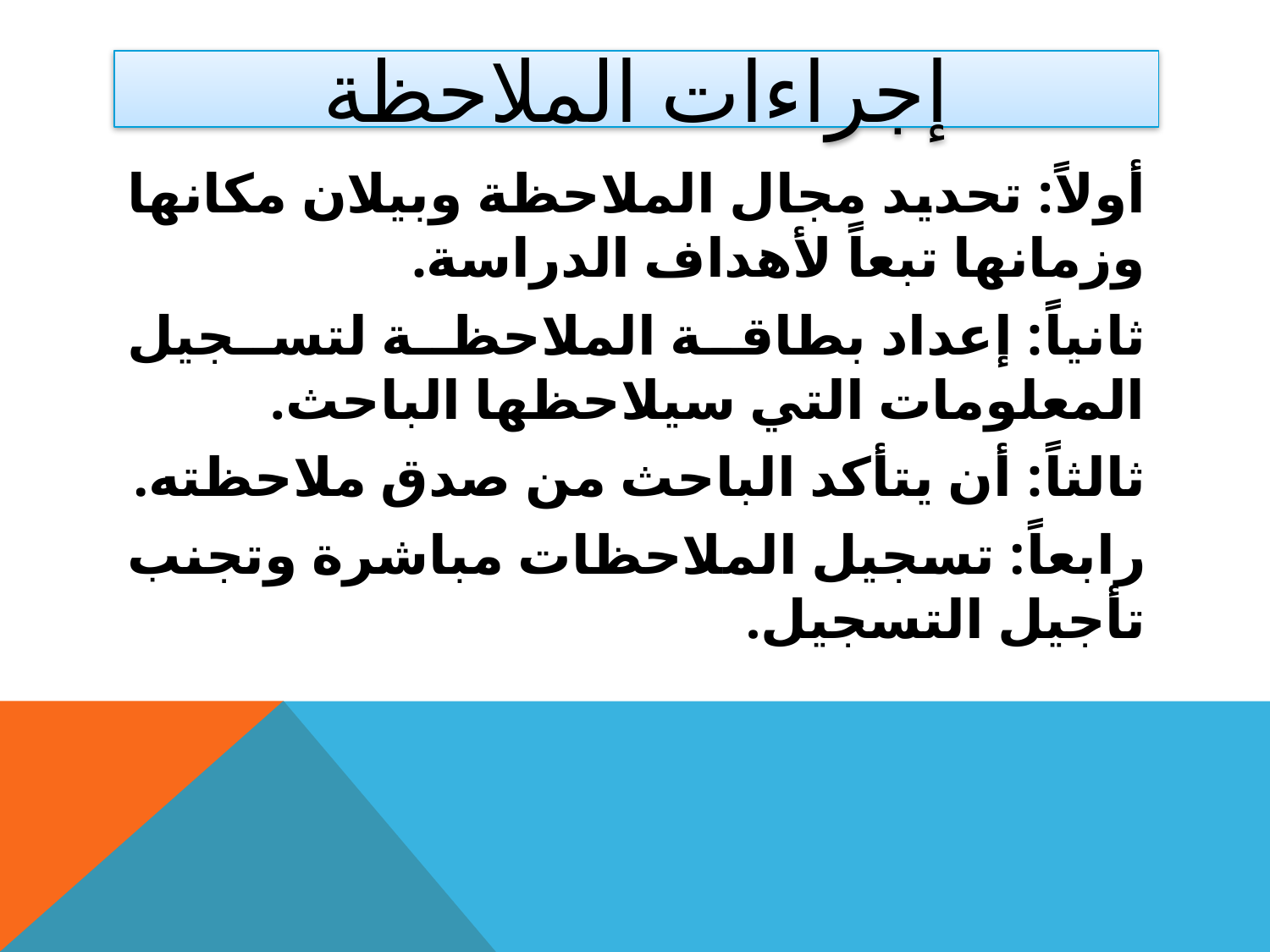

# إجراءات الملاحظة
أولاً: تحديد مجال الملاحظة وبيلان مكانها وزمانها تبعاً لأهداف الدراسة.
ثانياً: إعداد بطاقة الملاحظة لتسجيل المعلومات التي سيلاحظها الباحث.
ثالثاً: أن يتأكد الباحث من صدق ملاحظته.
رابعاً: تسجيل الملاحظات مباشرة وتجنب تأجيل التسجيل.